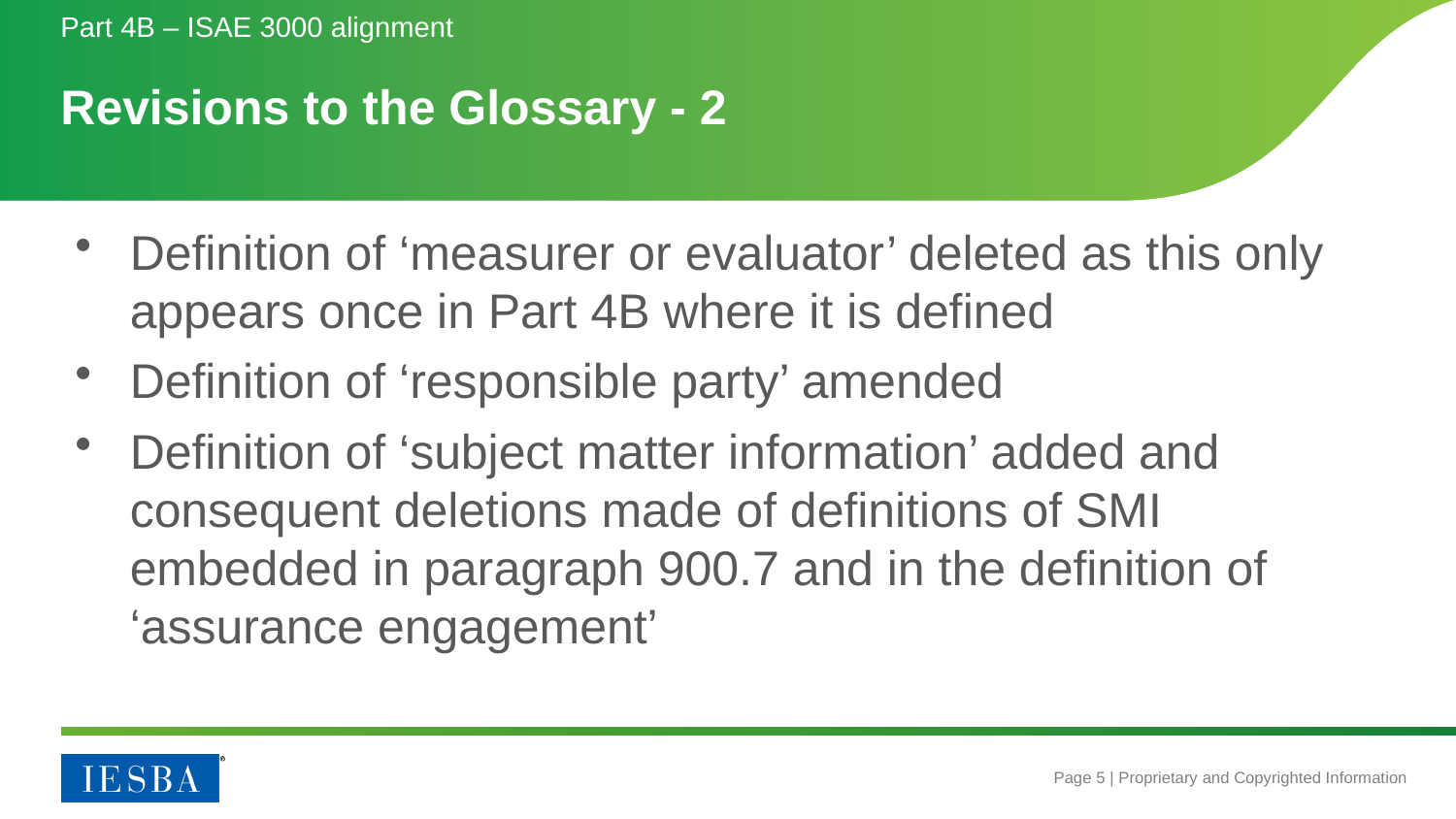

Part 4B – ISAE 3000 alignment
# Revisions to the Glossary - 2
Definition of ‘measurer or evaluator’ deleted as this only appears once in Part 4B where it is defined
Definition of ‘responsible party’ amended
Definition of ‘subject matter information’ added and consequent deletions made of definitions of SMI embedded in paragraph 900.7 and in the definition of ‘assurance engagement’